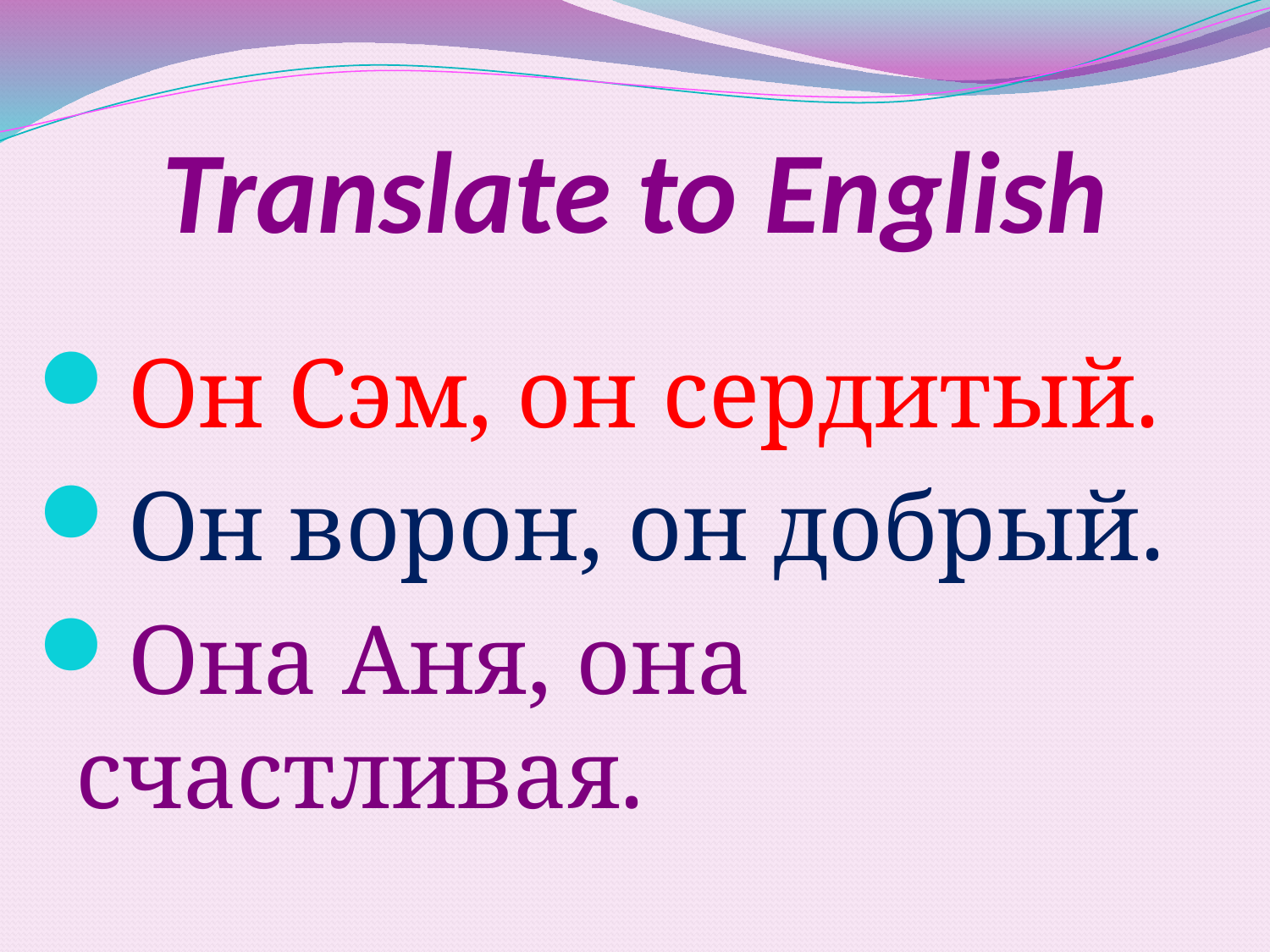

# Translate to English
Oн Сэм, он сердитый.
Он ворон, он добрый.
Она Аня, она счастливая.